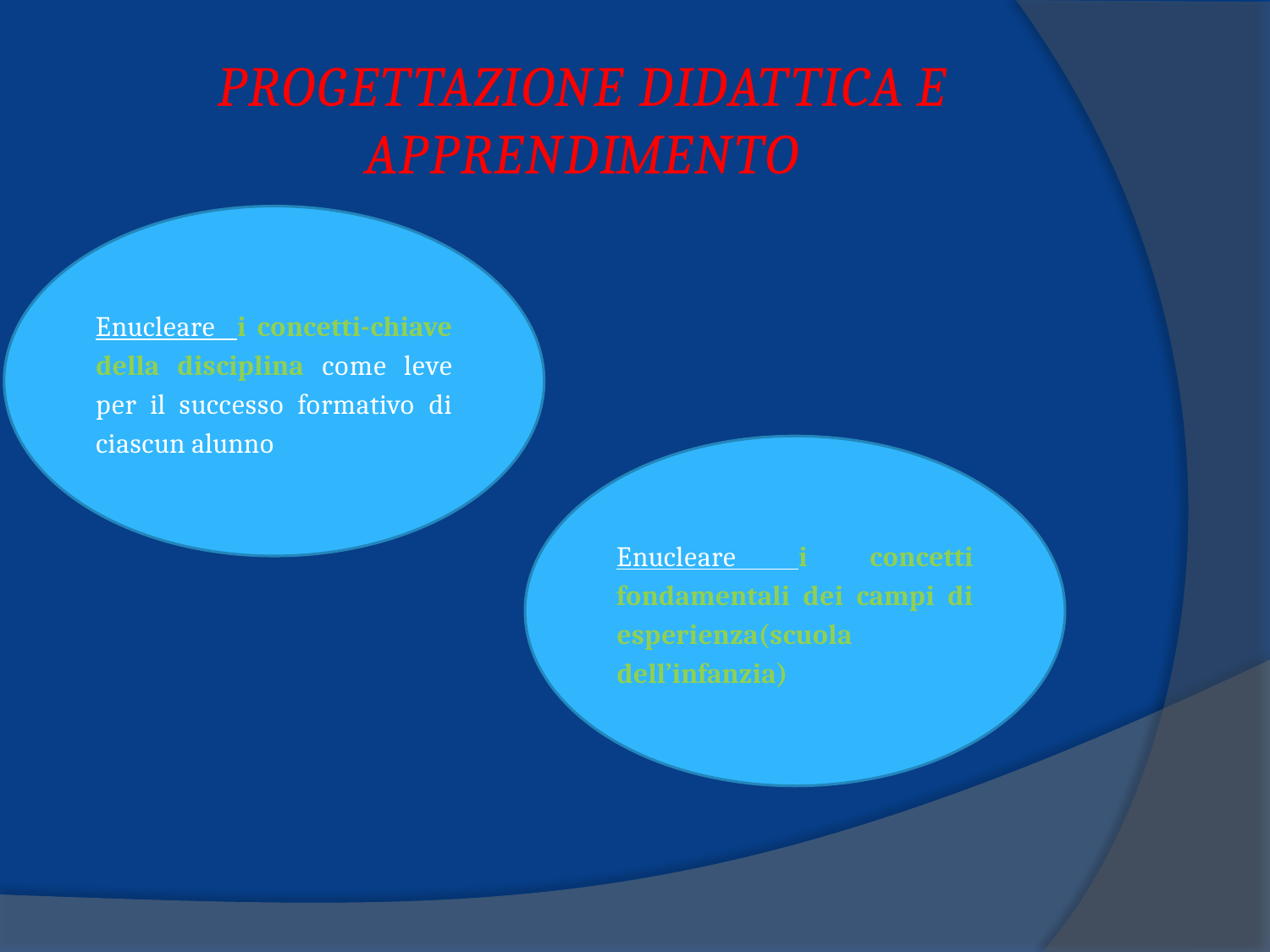

# PROGETTAZIONE DIDATTICA E APPRENDIMENTO
Enucleare  i concetti-chiave della disciplina come leve per il successo formativo di ciascun alunno

Enucleare i concetti fondamentali dei campi di esperienza(scuola dell’infanzia)